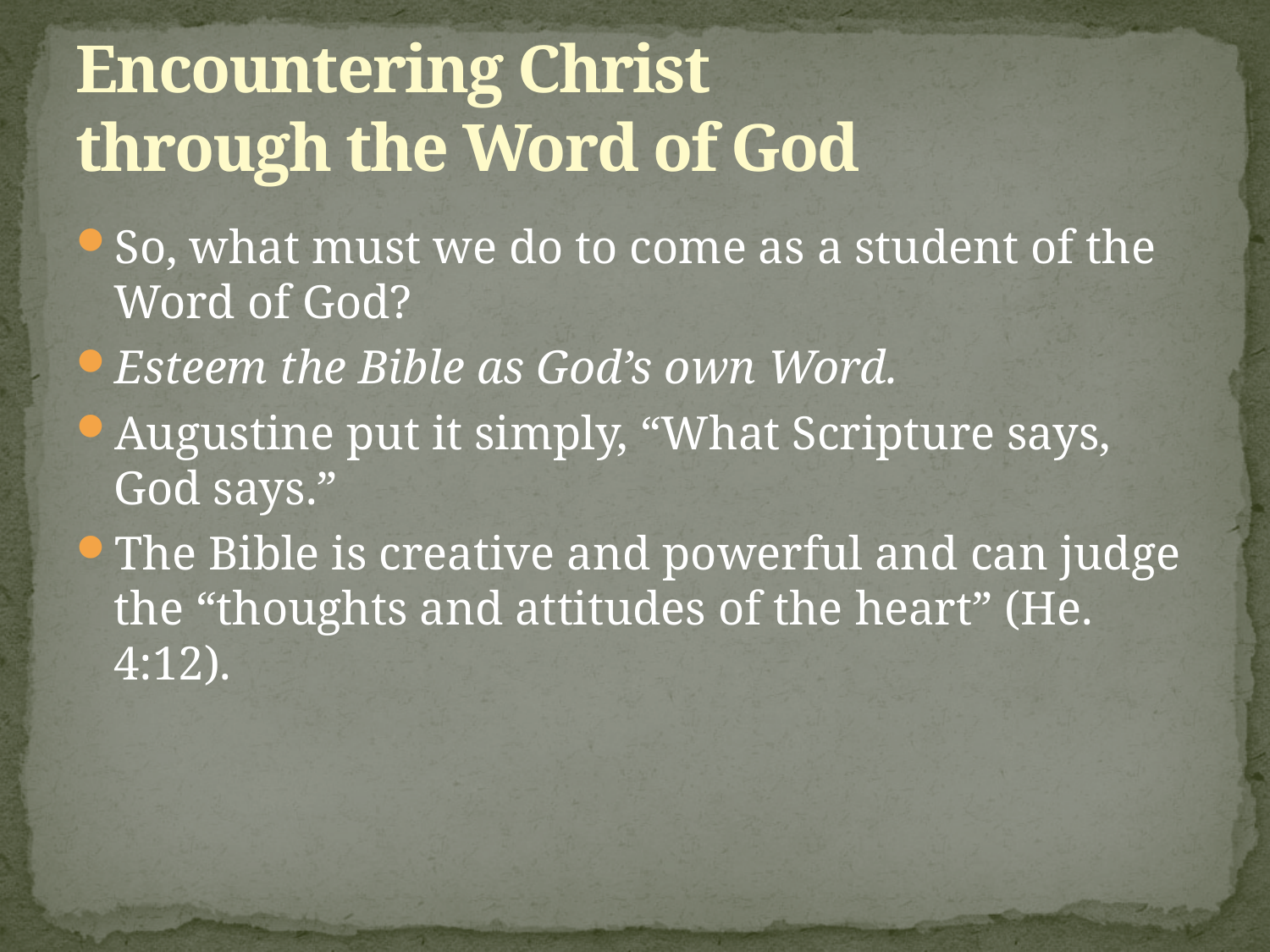

# Encountering Christ through the Word of God
So, what must we do to come as a student of the Word of God?
Esteem the Bible as God’s own Word.
Augustine put it simply, “What Scripture says, God says.”
The Bible is creative and powerful and can judge the “thoughts and attitudes of the heart” (He. 4:12).